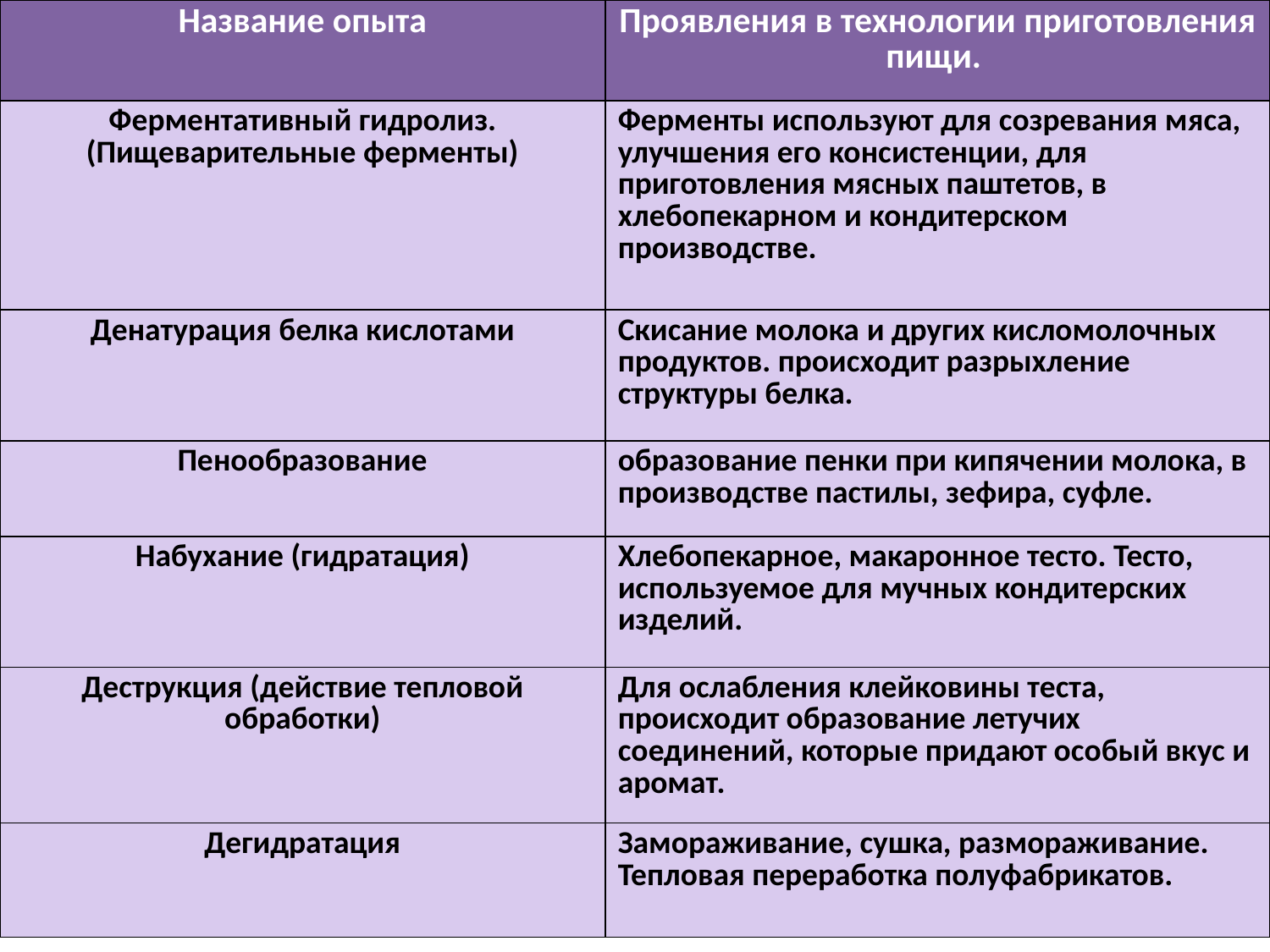

| Название опыта | Проявления в технологии приготовления пищи. |
| --- | --- |
| Ферментативный гидролиз. (Пищеварительные ферменты) | Ферменты используют для созревания мяса, улучшения его консистенции, для приготовления мясных паштетов, в хлебопекарном и кондитерском производстве. |
| Денатурация белка кислотами | Скисание молока и других кисломолочных продуктов. происходит разрыхление структуры белка. |
| Пенообразование | образование пенки при кипячении молока, в производстве пастилы, зефира, суфле. |
| Набухание (гидратация) | Хлебопекарное, макаронное тесто. Тесто, используемое для мучных кондитерских изделий. |
| Деструкция (действие тепловой обработки) | Для ослабления клейковины теста, происходит образование летучих соединений, которые придают особый вкус и аромат. |
| Дегидратация | Замораживание, сушка, размораживание. Тепловая переработка полуфабрикатов. |